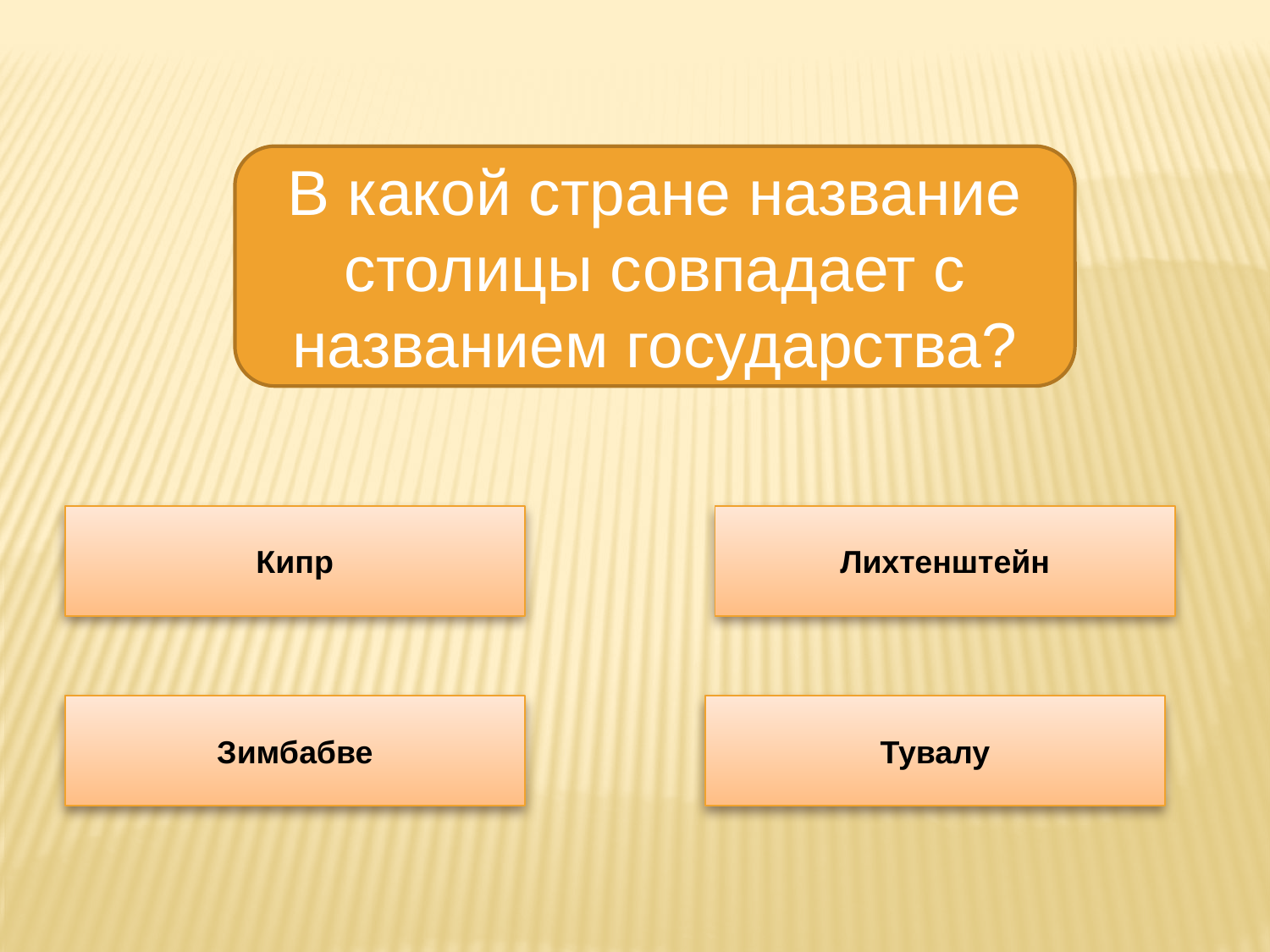

В какой стране название столицы совпадает с названием государства?
Кипр
Лихтенштейн
Зимбабве
Тувалу